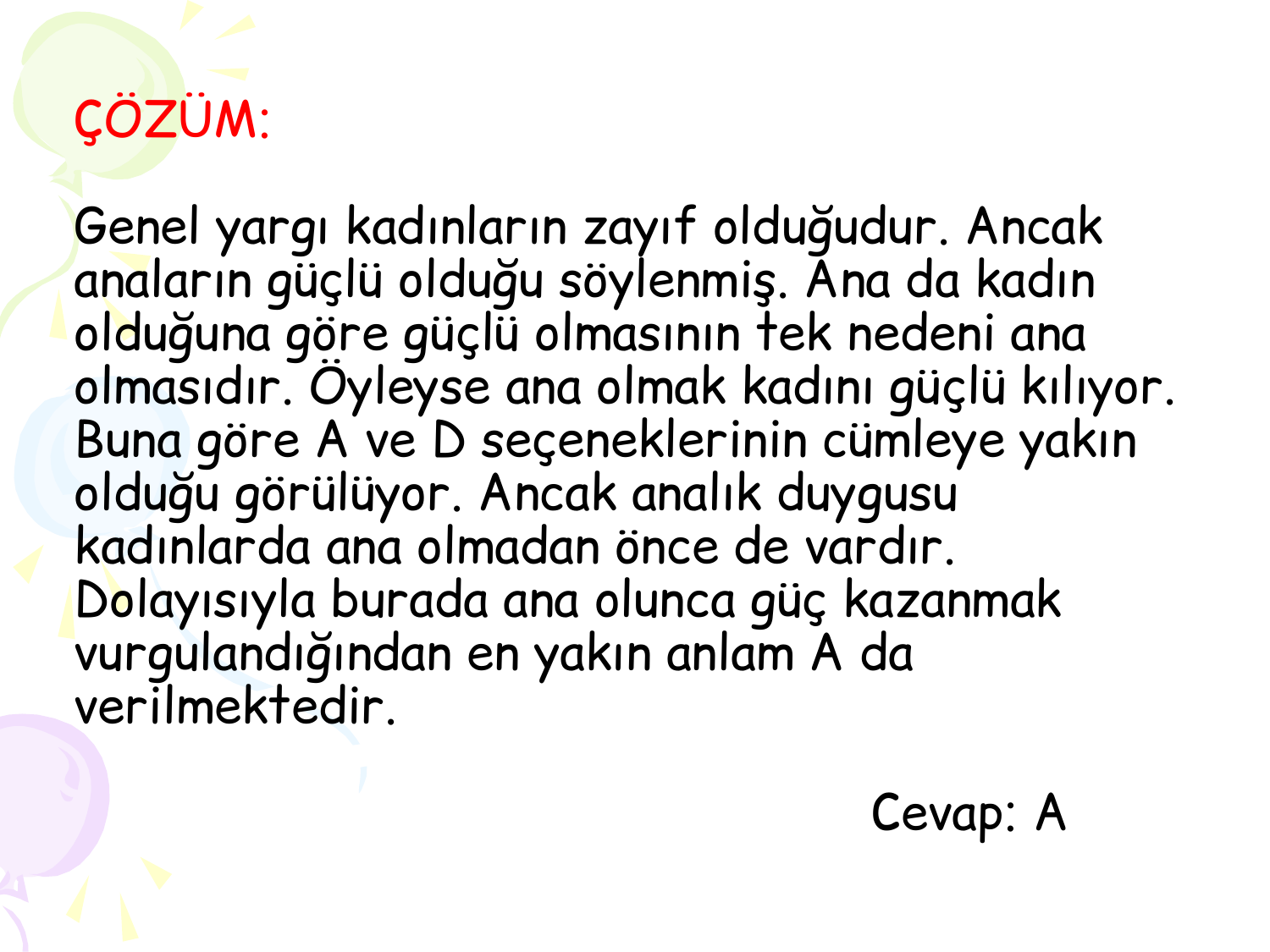

# ÇÖZÜM: Genel yargı kadınların zayıf olduğudur. Ancak anaların güçlü olduğu söylenmiş. Ana da kadın olduğuna göre güçlü olmasının tek nedeni ana olmasıdır. Öyleyse ana olmak kadını güçlü kılıyor. Buna göre A ve D seçeneklerinin cümleye yakın olduğu görülüyor. Ancak analık duygusu kadınlarda ana olmadan önce de vardır. Dolayısıyla burada ana olunca güç kazanmak vurgulandığından en yakın anlam A da verilmektedir. Cevap: A